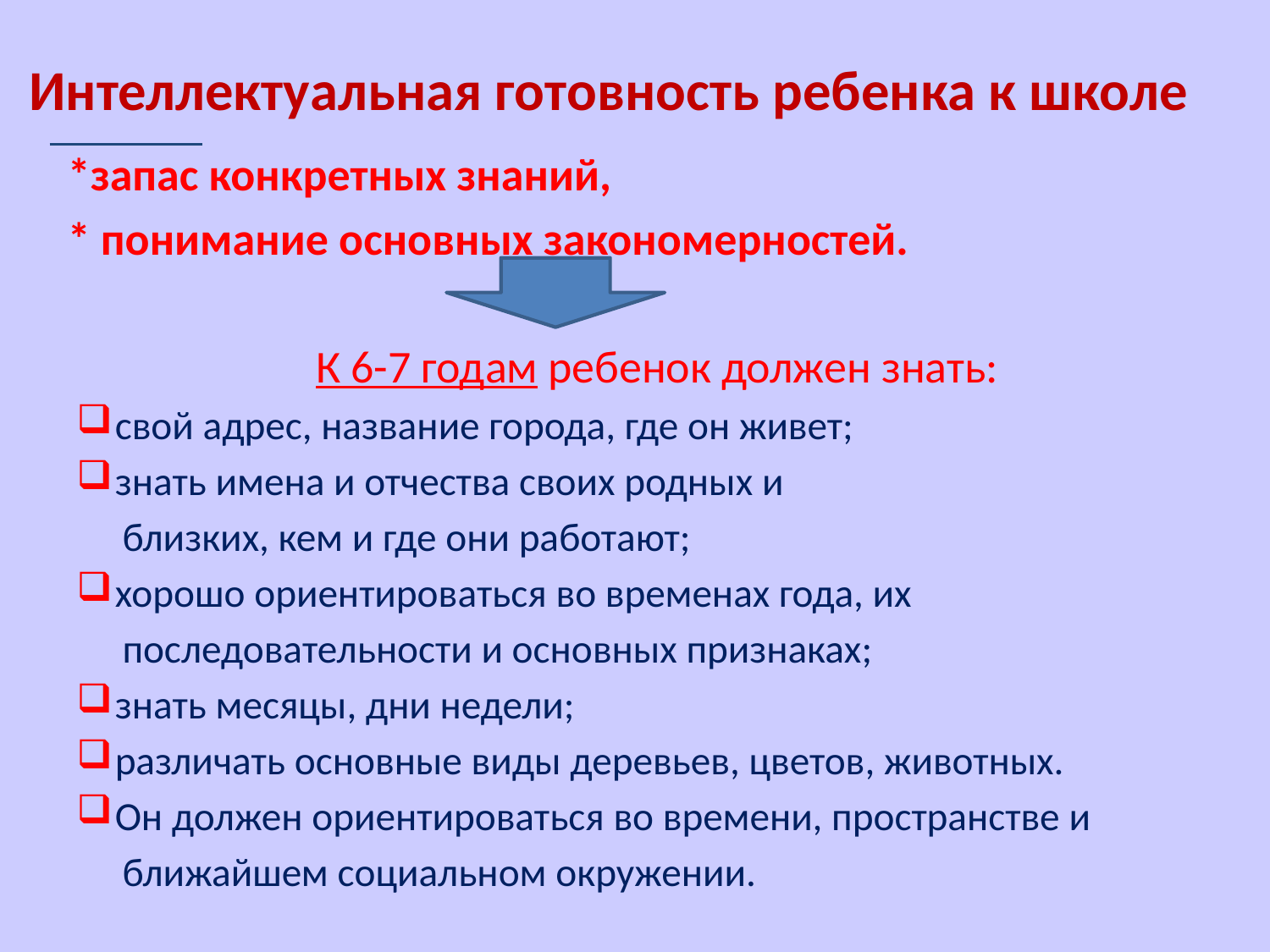

# Интеллектуальная готовность ребенка к школе

*запас конкретных знаний,
* понимание основных закономерностей.

К 6-7 годам ребенок должен знать:
 свой адрес, название города, где он живет;
 знать имена и отчества своих родных и
     близких, кем и где они работают;
 хорошо ориентироваться во временах года, их
     последовательности и основных признаках;
 знать месяцы, дни недели;
 различать основные виды деревьев, цветов, животных.
 Он должен ориентироваться во времени, пространстве и
     ближайшем социальном окружении.